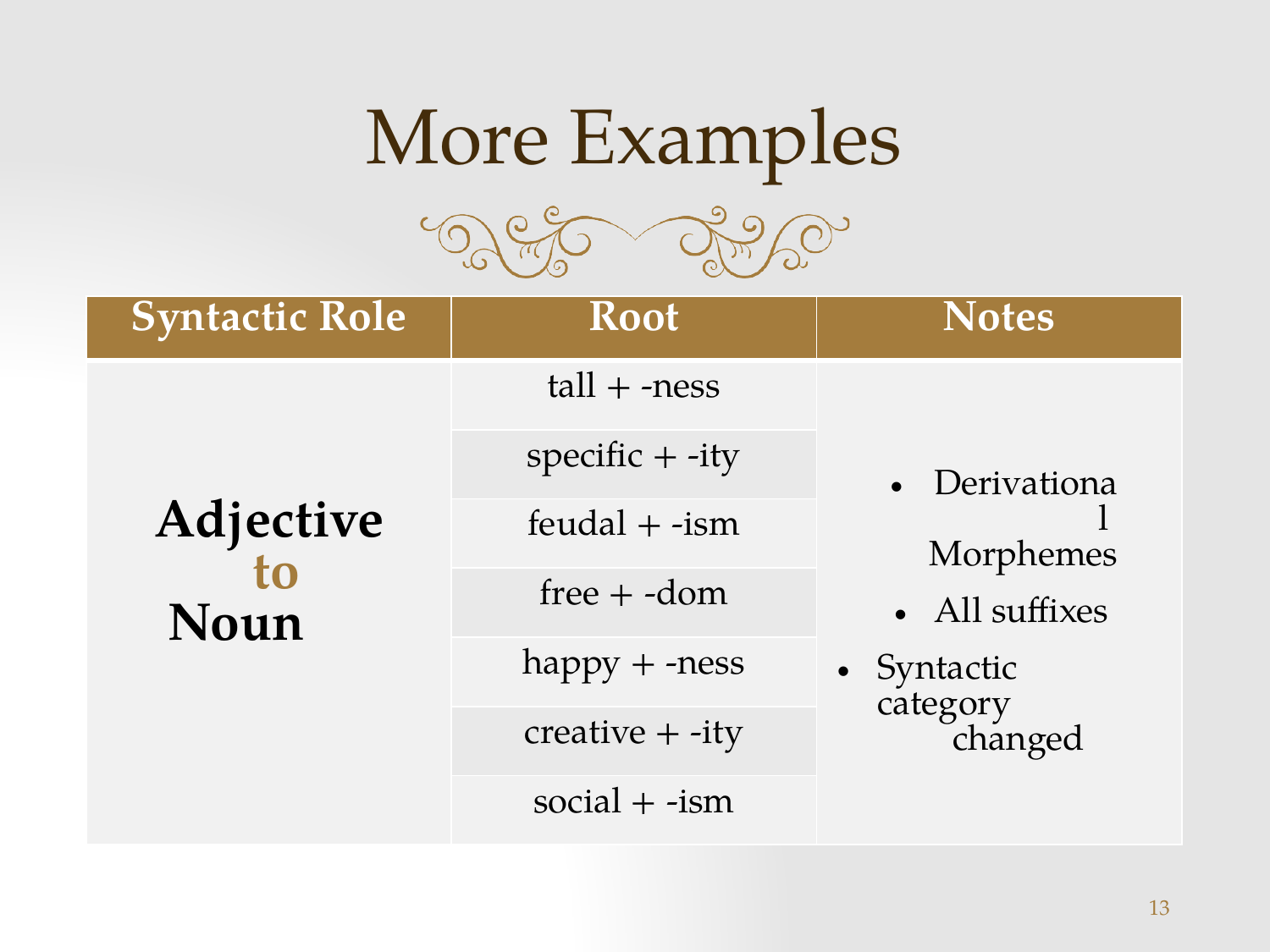

# More Examples
| Syntactic Role | Root | Notes |
| --- | --- | --- |
| Adjective to Noun | tall + -ness | Derivational Morphemes All suffixes Syntactic category changed |
|  | specific + -ity |  |
|  | feudal + -ism |  |
|  | free + -dom |  |
|  | happy + -ness |  |
|  | creative + -ity |  |
|  | social + -ism |  |
13